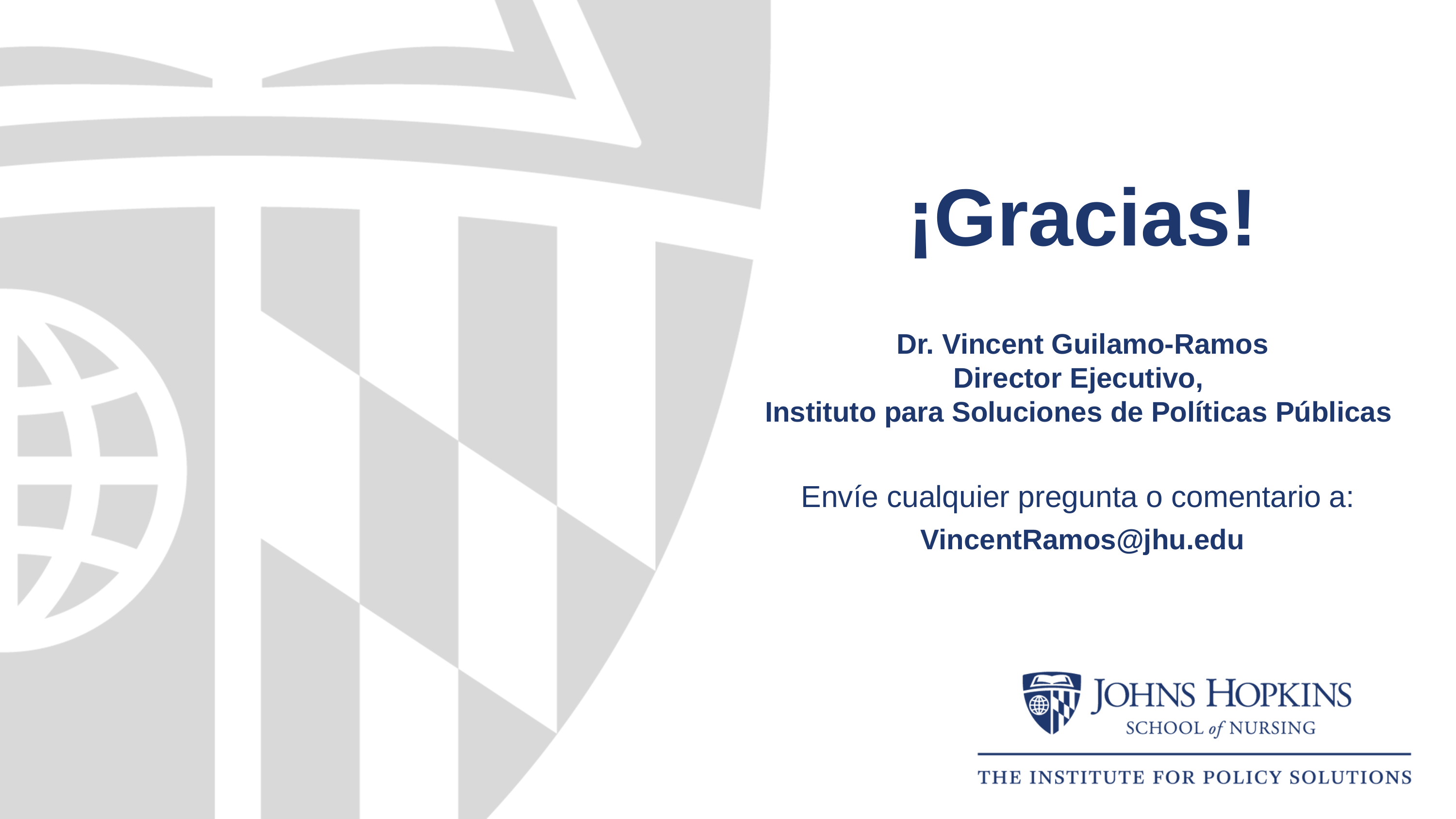

¡Gracias!
Dr. Vincent Guilamo-Ramos
Director Ejecutivo,
Instituto para Soluciones de Políticas Públicas
Envíe cualquier pregunta o comentario a:

VincentRamos@jhu.edu